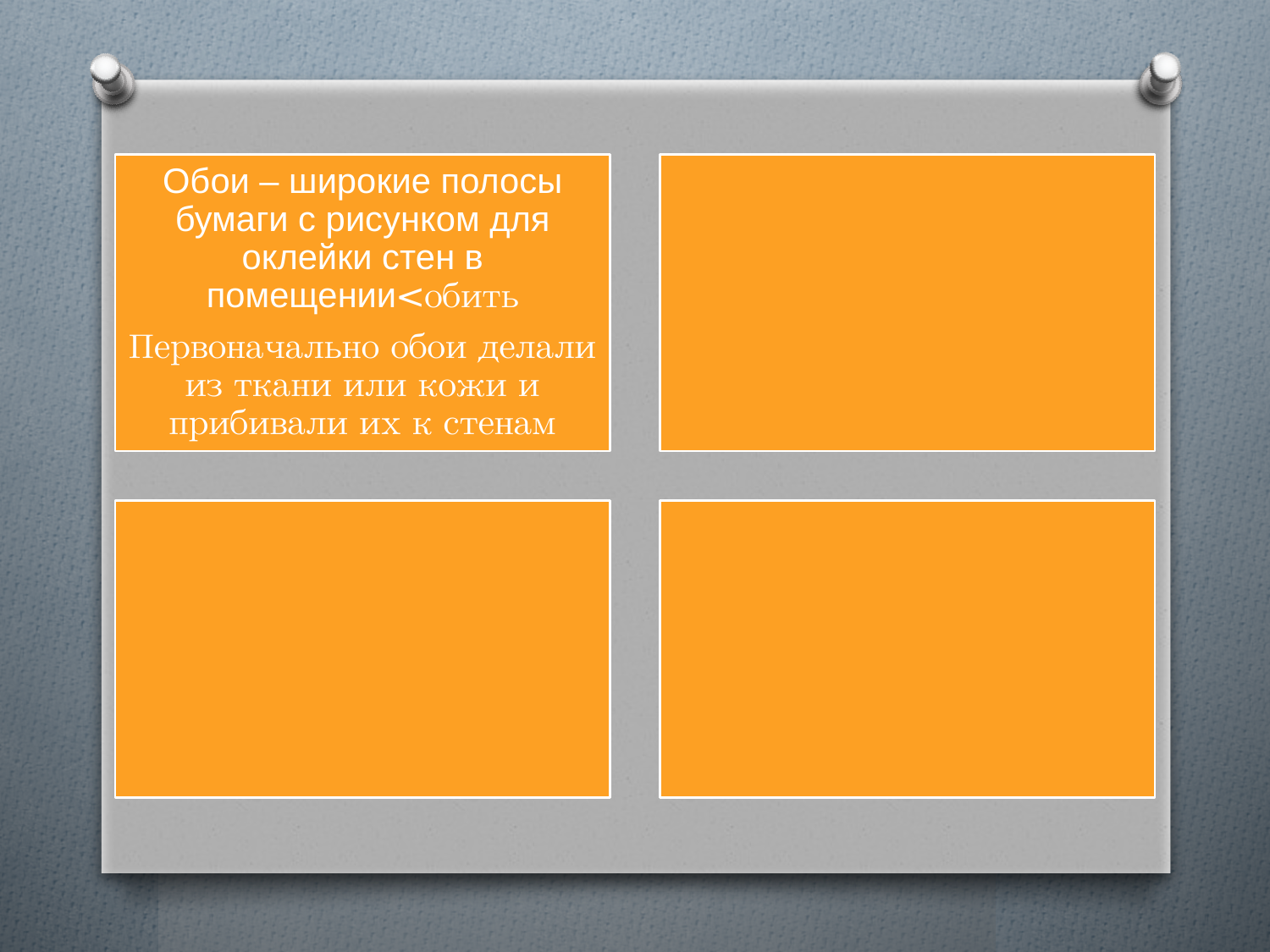

Обои – широкие полосы бумаги с рисунком для оклейки стен в помещении<обить
Первоначально обои делали из ткани или кожи и прибивали их к стенам